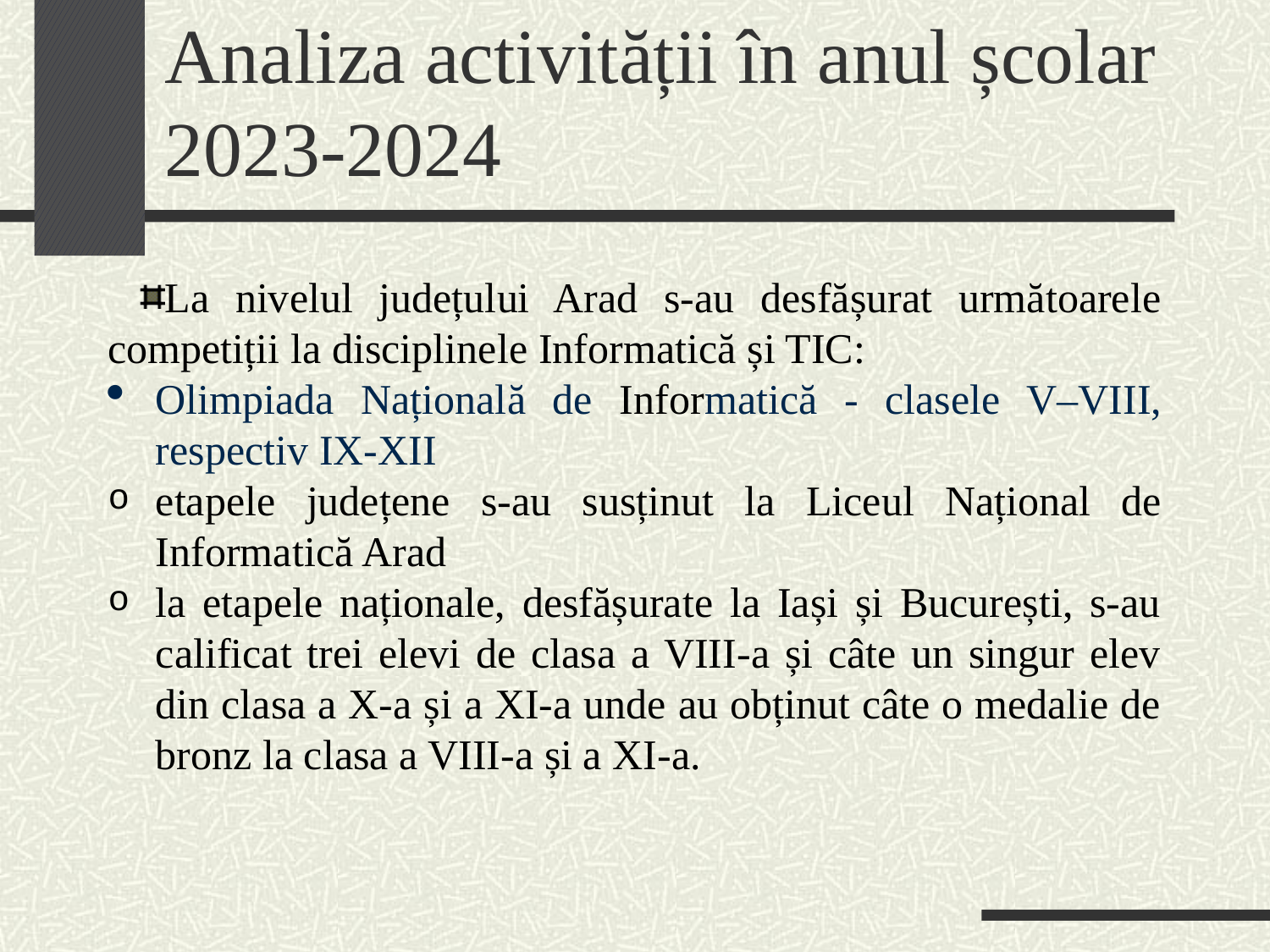

# Analiza activității în anul școlar 2023-2024
La nivelul județului Arad s-au desfășurat următoarele competiții la disciplinele Informatică și TIC:
Olimpiada Națională de Informatică - clasele V–VIII, respectiv IX-XII
etapele județene s-au susținut la Liceul Național de Informatică Arad
la etapele naționale, desfășurate la Iași și București, s-au calificat trei elevi de clasa a VIII-a și câte un singur elev din clasa a X-a și a XI-a unde au obținut câte o medalie de bronz la clasa a VIII-a și a XI-a.